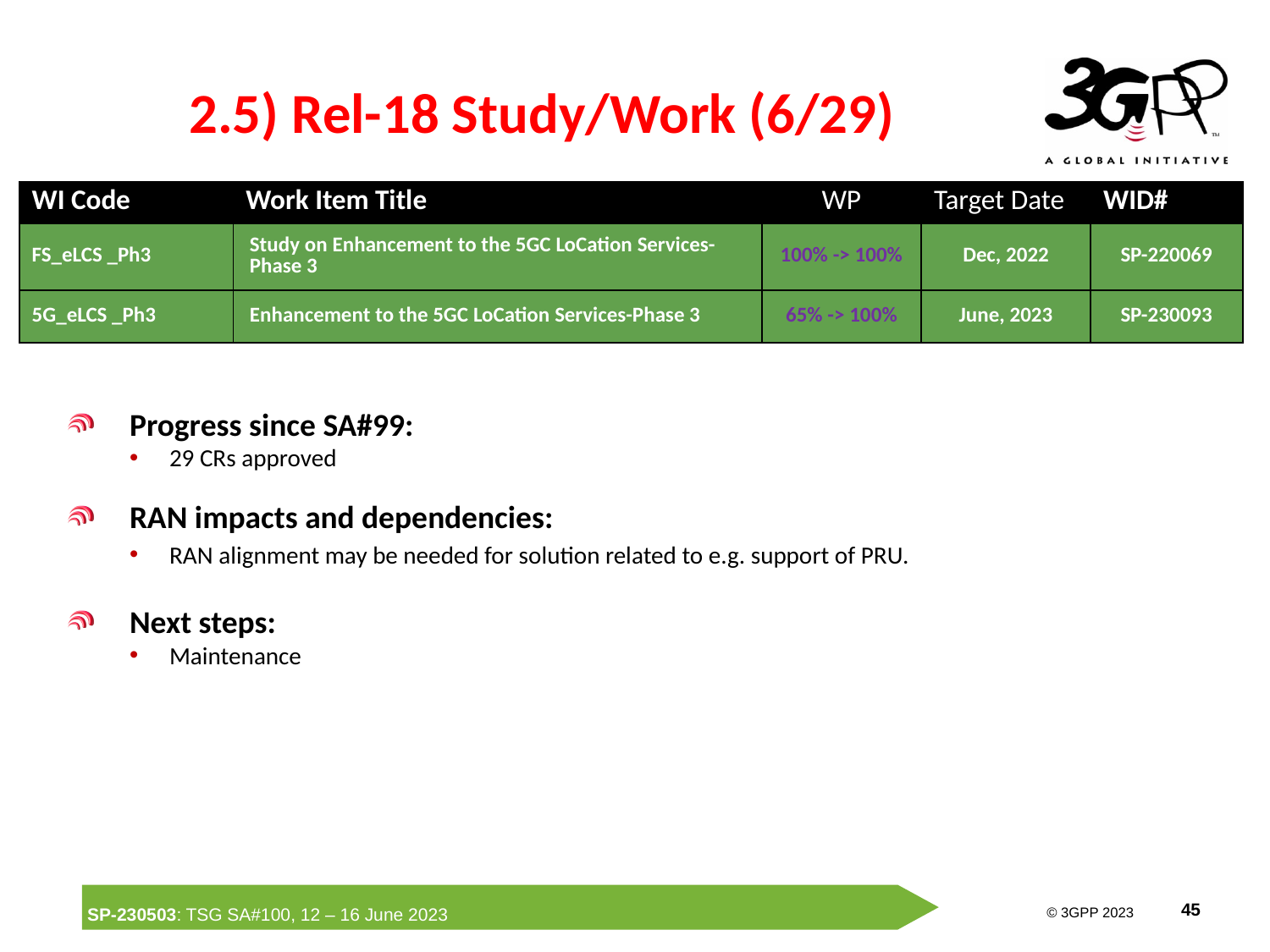

# 2.5) Rel-18 Study/Work (6/29)
| WI Code | Work Item Title | WP | Target Date | WID# |
| --- | --- | --- | --- | --- |
| FS\_eLCS \_Ph3 | Study on Enhancement to the 5GC LoCation Services-Phase 3 | 100% -> 100% | Dec, 2022 | SP-220069 |
| 5G\_eLCS \_Ph3 | Enhancement to the 5GC LoCation Services-Phase 3 | 65% -> 100% | June, 2023 | SP-230093 |
Progress since SA#99:
29 CRs approved

RAN impacts and dependencies:
RAN alignment may be needed for solution related to e.g. support of PRU.

Next steps:
Maintenance